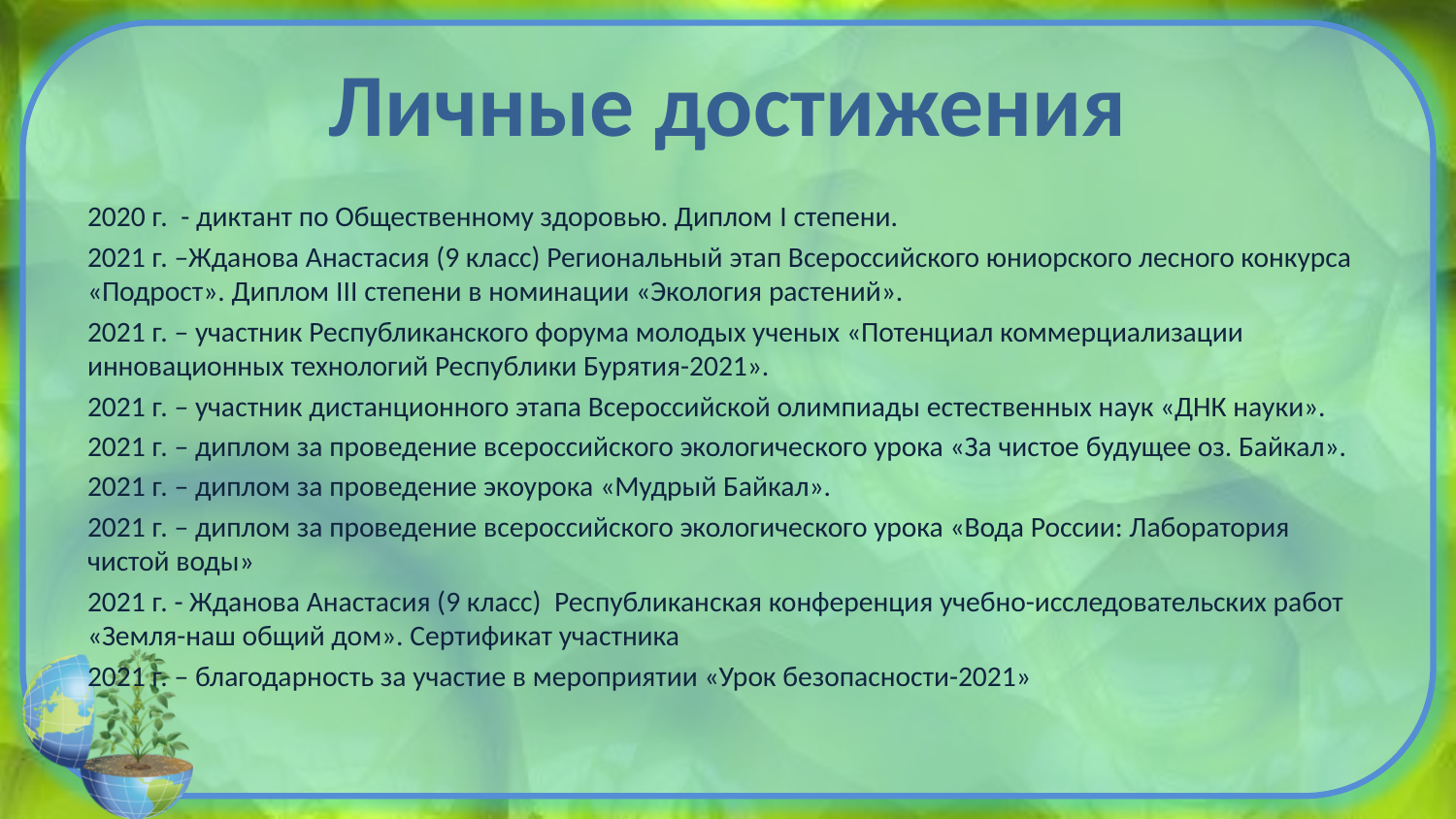

# Личные достижения
2020 г.  - диктант по Общественному здоровью. Диплом I степени.
2021 г. –Жданова Анастасия (9 класс) Региональный этап Всероссийского юниорского лесного конкурса «Подрост». Диплом III степени в номинации «Экология растений».
2021 г. – участник Республиканского форума молодых ученых «Потенциал коммерциализации инновационных технологий Республики Бурятия-2021».
2021 г. – участник дистанционного этапа Всероссийской олимпиады естественных наук «ДНК науки».
2021 г. – диплом за проведение всероссийского экологического урока «За чистое будущее оз. Байкал».
2021 г. – диплом за проведение экоурока «Мудрый Байкал».
2021 г. – диплом за проведение всероссийского экологического урока «Вода России: Лаборатория чистой воды»
2021 г. - Жданова Анастасия (9 класс)  Республиканская конференция учебно-исследовательских работ «Земля-наш общий дом». Сертификат участника
2021 г. – благодарность за участие в мероприятии «Урок безопасности-2021»